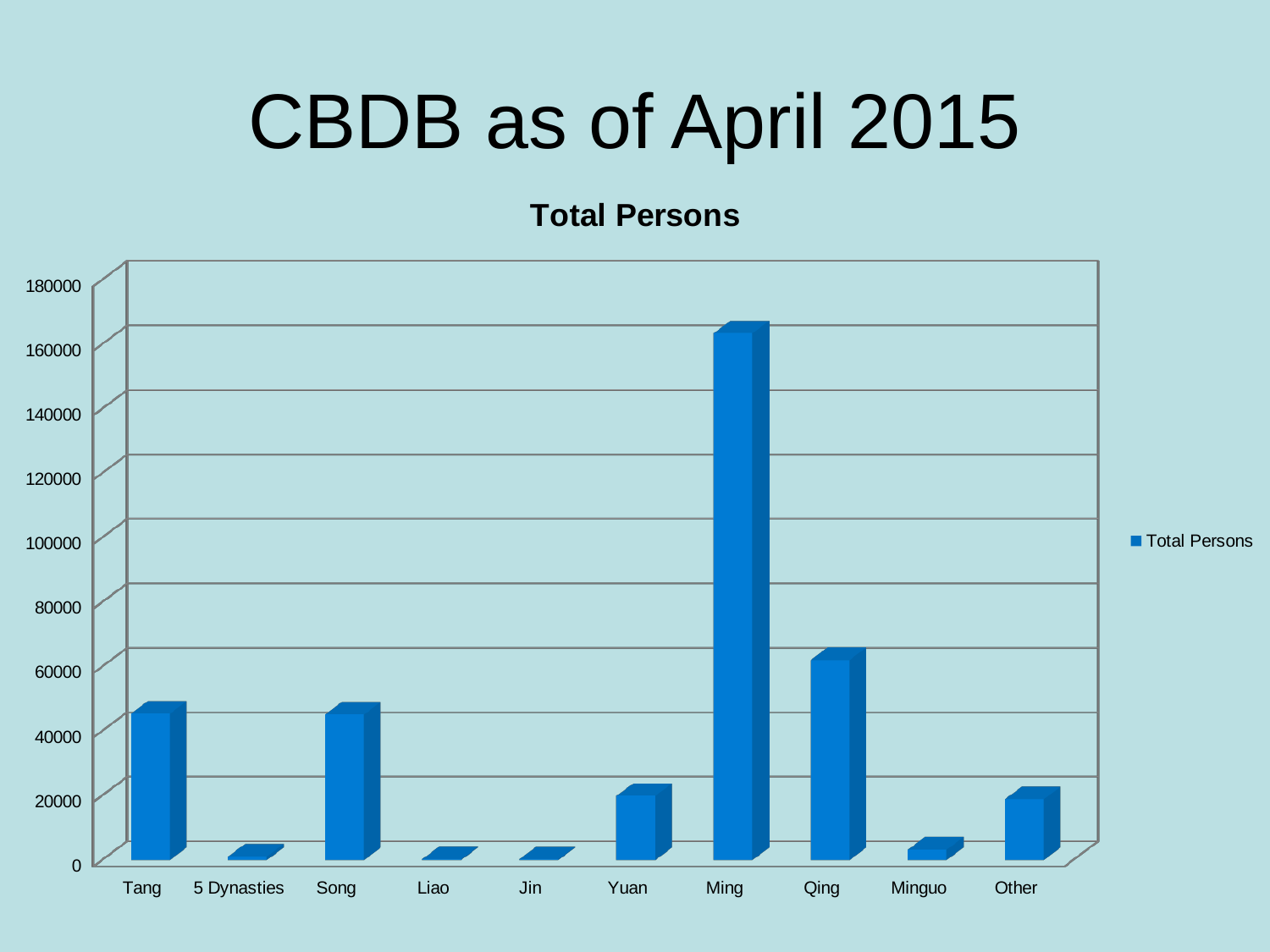

# CBDB as of April 2015

[unsupported chart]